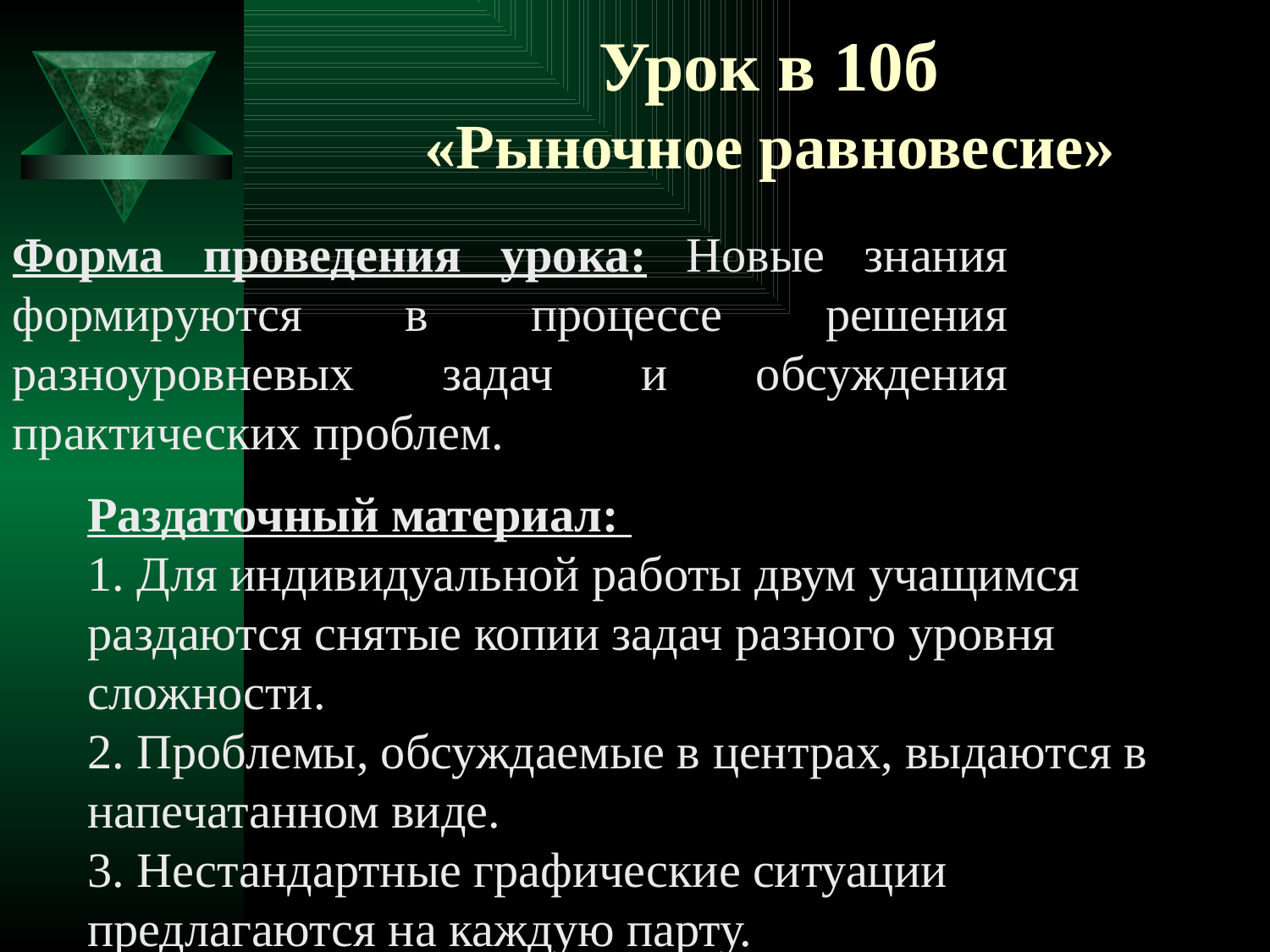

Урок в 10б
«Рыночное равновесие»
Форма проведения урока: Новые знания формируются в процессе решения разноуровневых задач и обсуждения практических проблем.
Раздаточный материал:
1. Для индивидуальной работы двум учащимся раздаются снятые копии задач разного уровня сложности.
2. Проблемы, обсуждаемые в центрах, выдаются в напечатанном виде.
3. Нестандартные графические ситуации предлагаются на каждую парту.